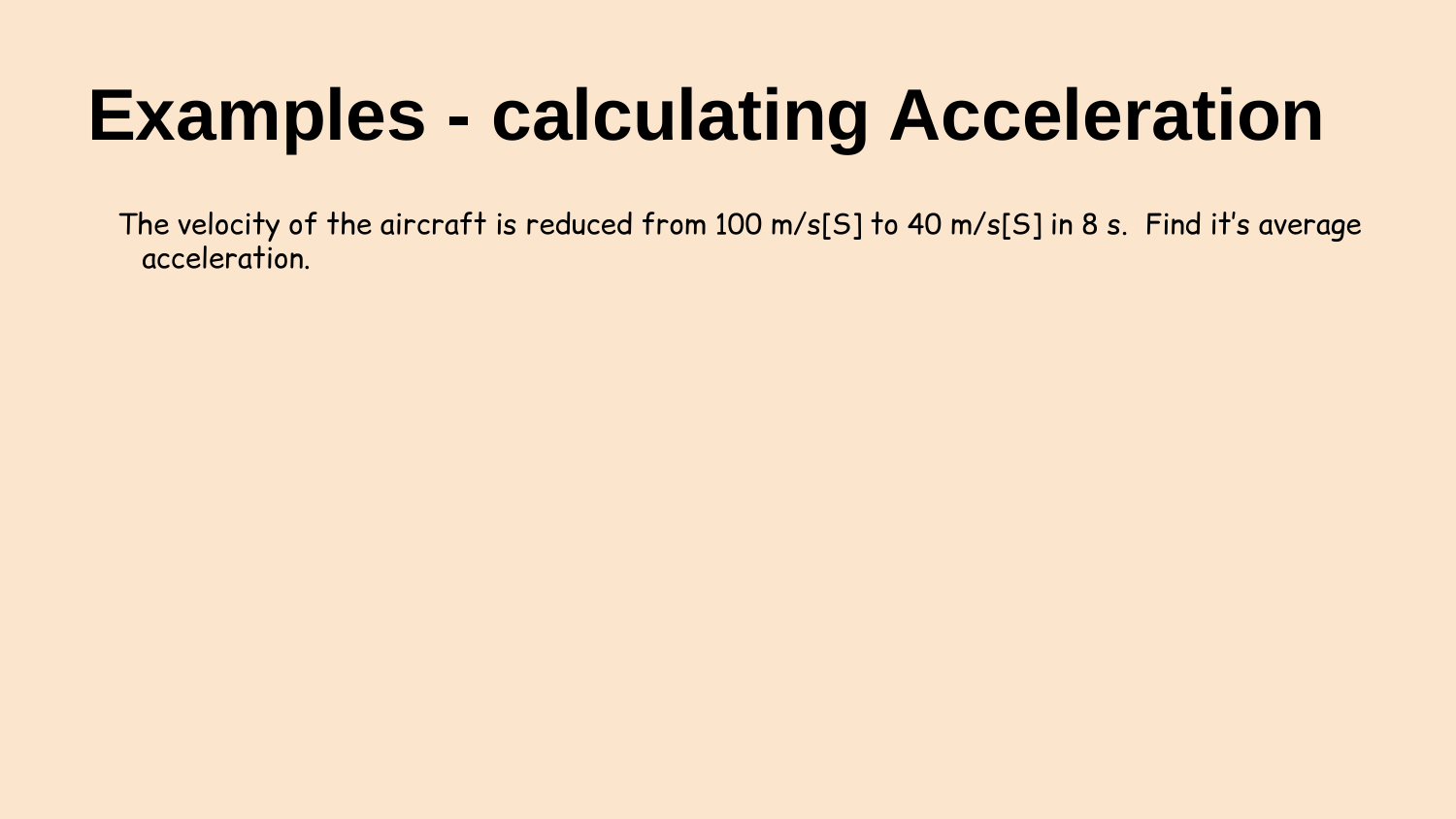

# Examples - calculating Acceleration
The velocity of the aircraft is reduced from 100 m/s[S] to 40 m/s[S] in 8 s.  Find it’s average acceleration.